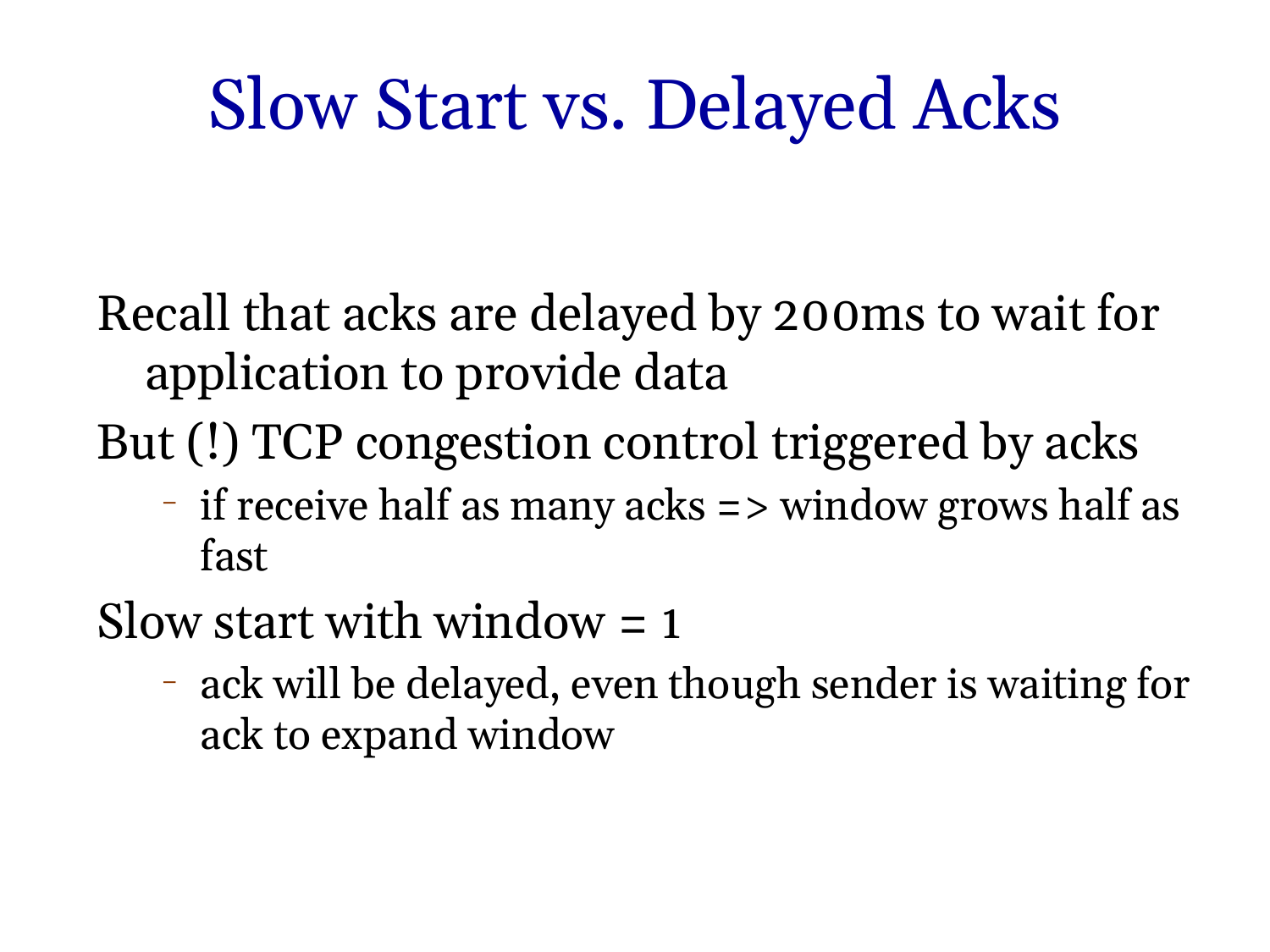

# Slow Start vs. Delayed Acks
Recall that acks are delayed by 200ms to wait for application to provide data
But (!) TCP congestion control triggered by acks
if receive half as many acks => window grows half as fast
Slow start with window = 1
ack will be delayed, even though sender is waiting for ack to expand window